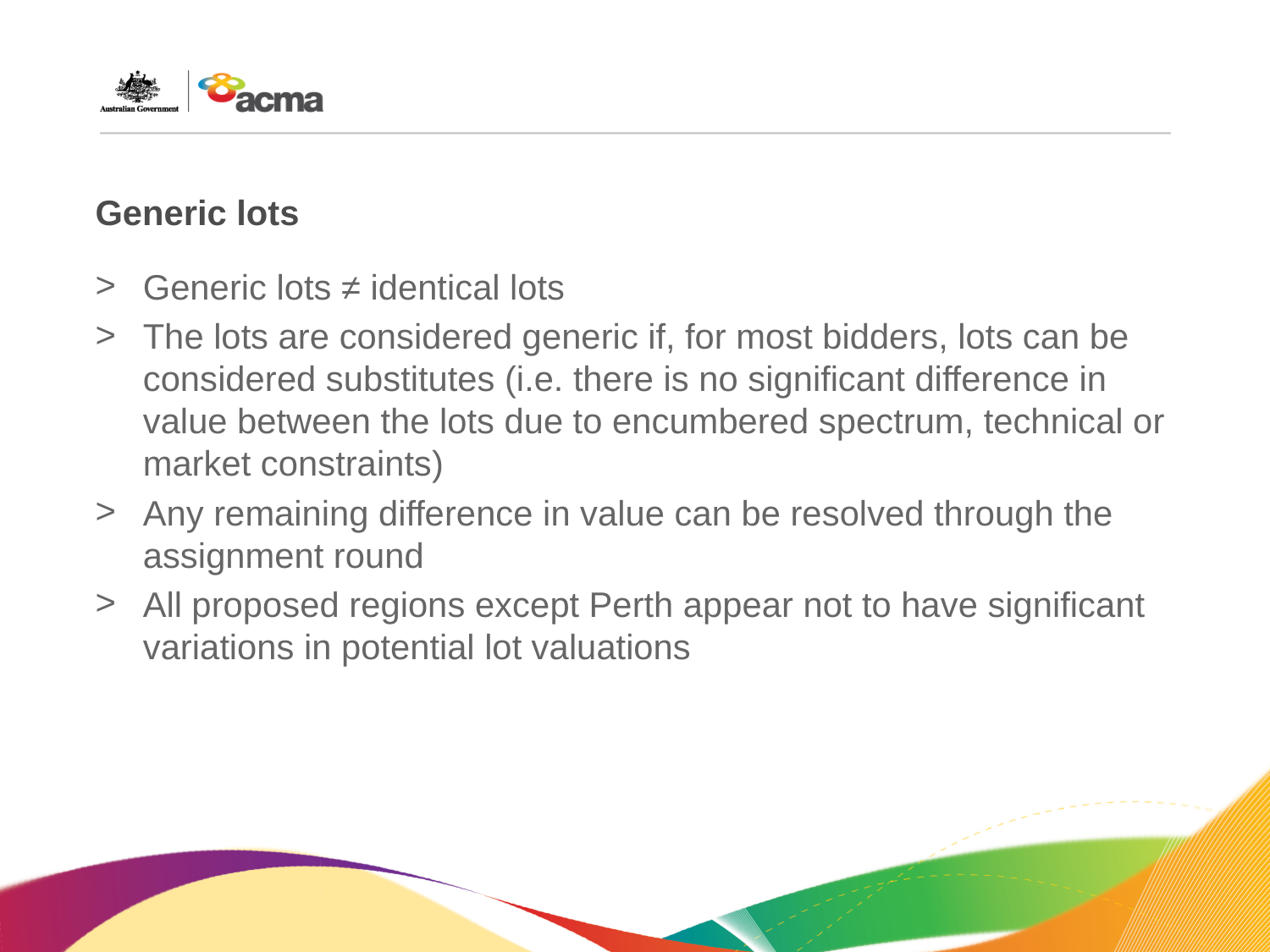

# Generic lots
Generic lots ≠ identical lots
The lots are considered generic if, for most bidders, lots can be considered substitutes (i.e. there is no significant difference in value between the lots due to encumbered spectrum, technical or market constraints)
Any remaining difference in value can be resolved through the assignment round
All proposed regions except Perth appear not to have significant variations in potential lot valuations